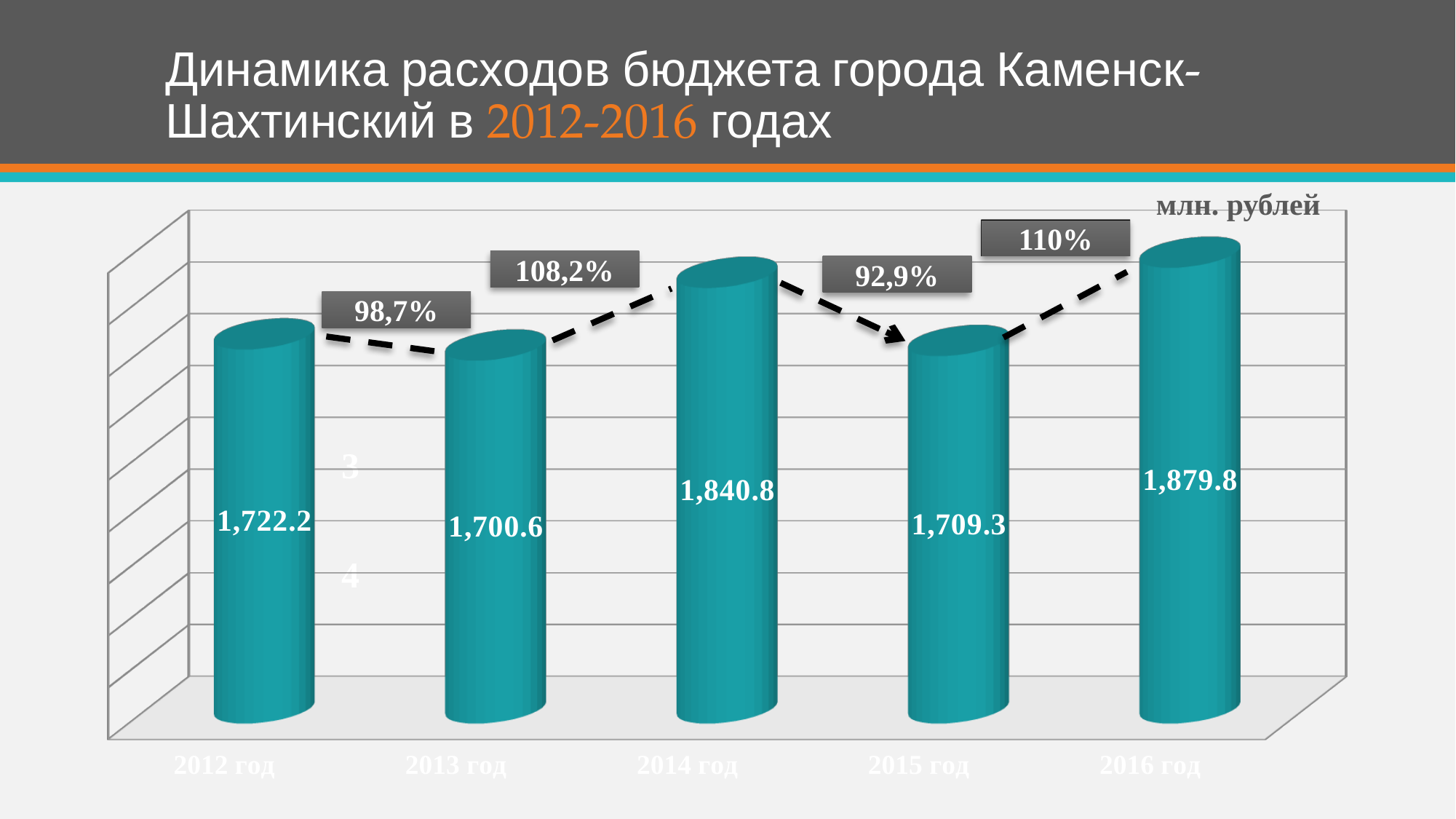

# Динамика расходов бюджета города Каменск-Шахтинский в 2012-2016 годах
млн. рублей

[unsupported chart]

110%
108,2%
92,9%

98,7%
3
4